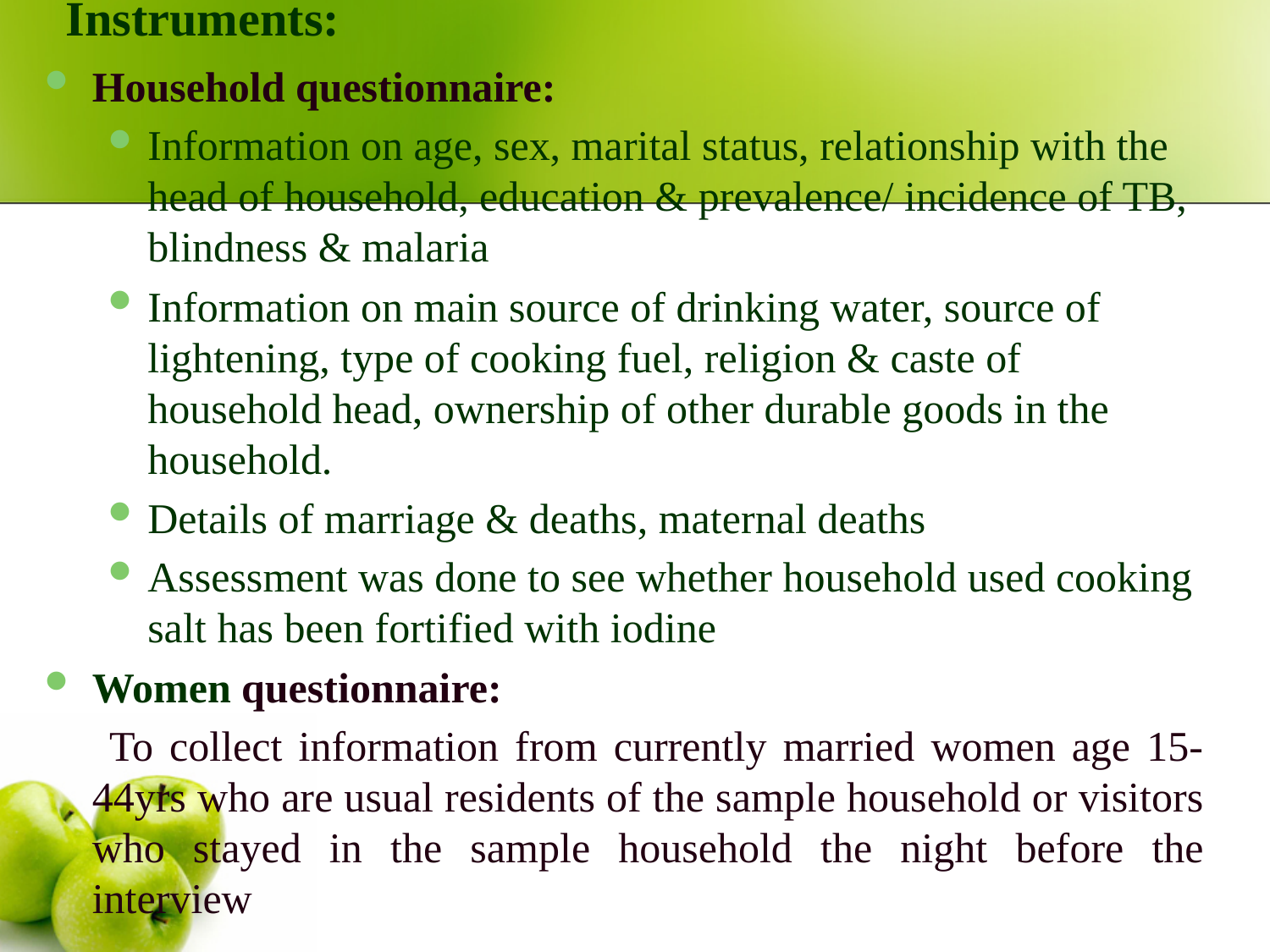

# Instruments:
Household questionnaire:
Information on age, sex, marital status, relationship with the head of household, education & prevalence/ incidence of TB, blindness & malaria
Information on main source of drinking water, source of lightening, type of cooking fuel, religion & caste of household head, ownership of other durable goods in the household.
Details of marriage & deaths, maternal deaths
Assessment was done to see whether household used cooking salt has been fortified with iodine
Women questionnaire:
    To collect information from currently married women age 15-44yrs who are usual residents of the sample household or visitors who stayed in the sample household the night before the interview